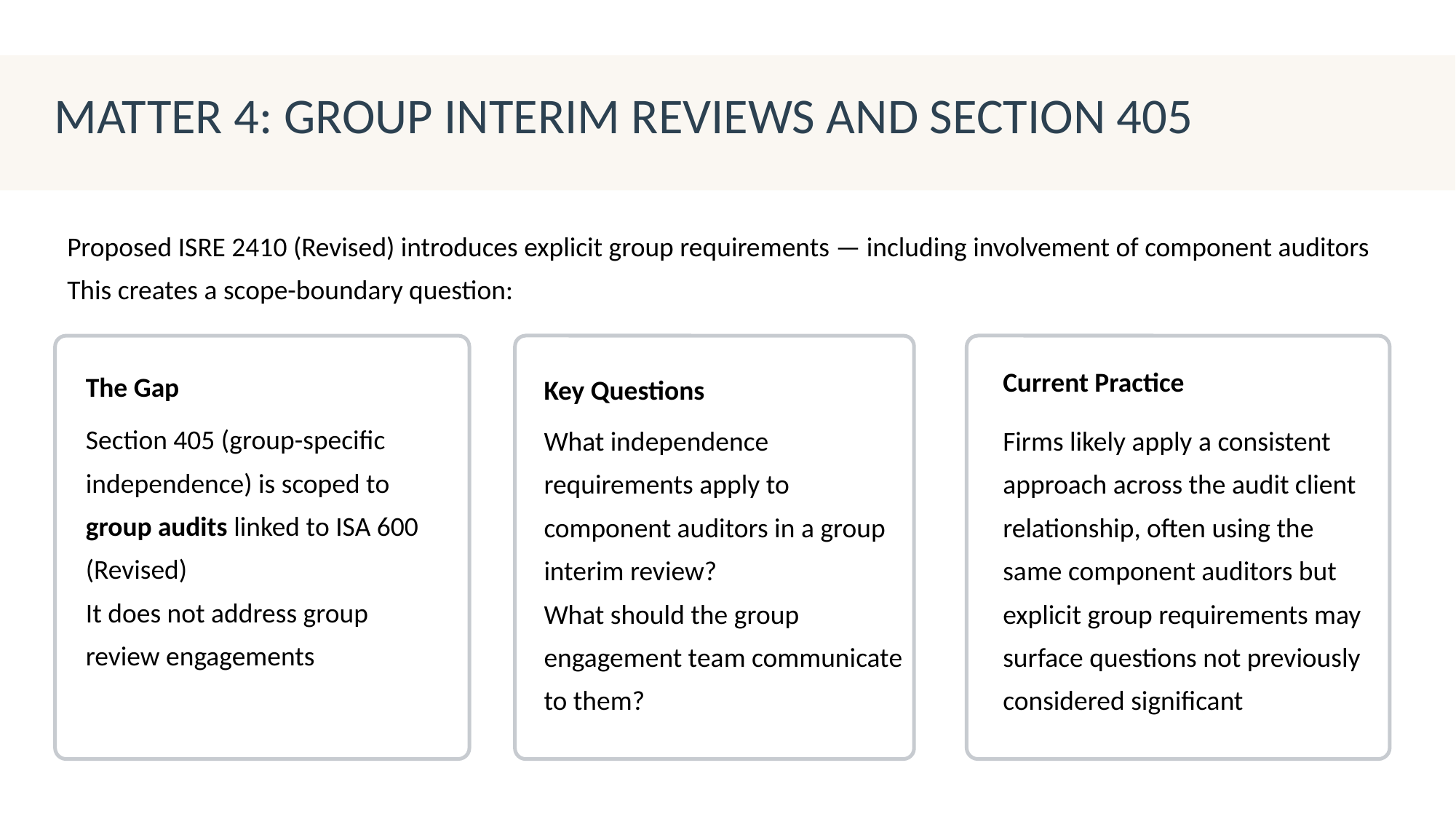

# MATTER 4: GROUP INTERIM REVIEWS AND SECTION 405

Proposed ISRE 2410 (Revised) introduces explicit group requirements — including involvement of component auditors This creates a scope-boundary question:

Current Practice
The Gap
Key Questions
Section 405 (group-specific independence) is scoped to group audits linked to ISA 600 (Revised)
It does not address group review engagements
What independence requirements apply to component auditors in a group interim review?
What should the group engagement team communicate to them?
Firms likely apply a consistent approach across the audit client relationship, often using the same component auditors but explicit group requirements may surface questions not previously considered significant